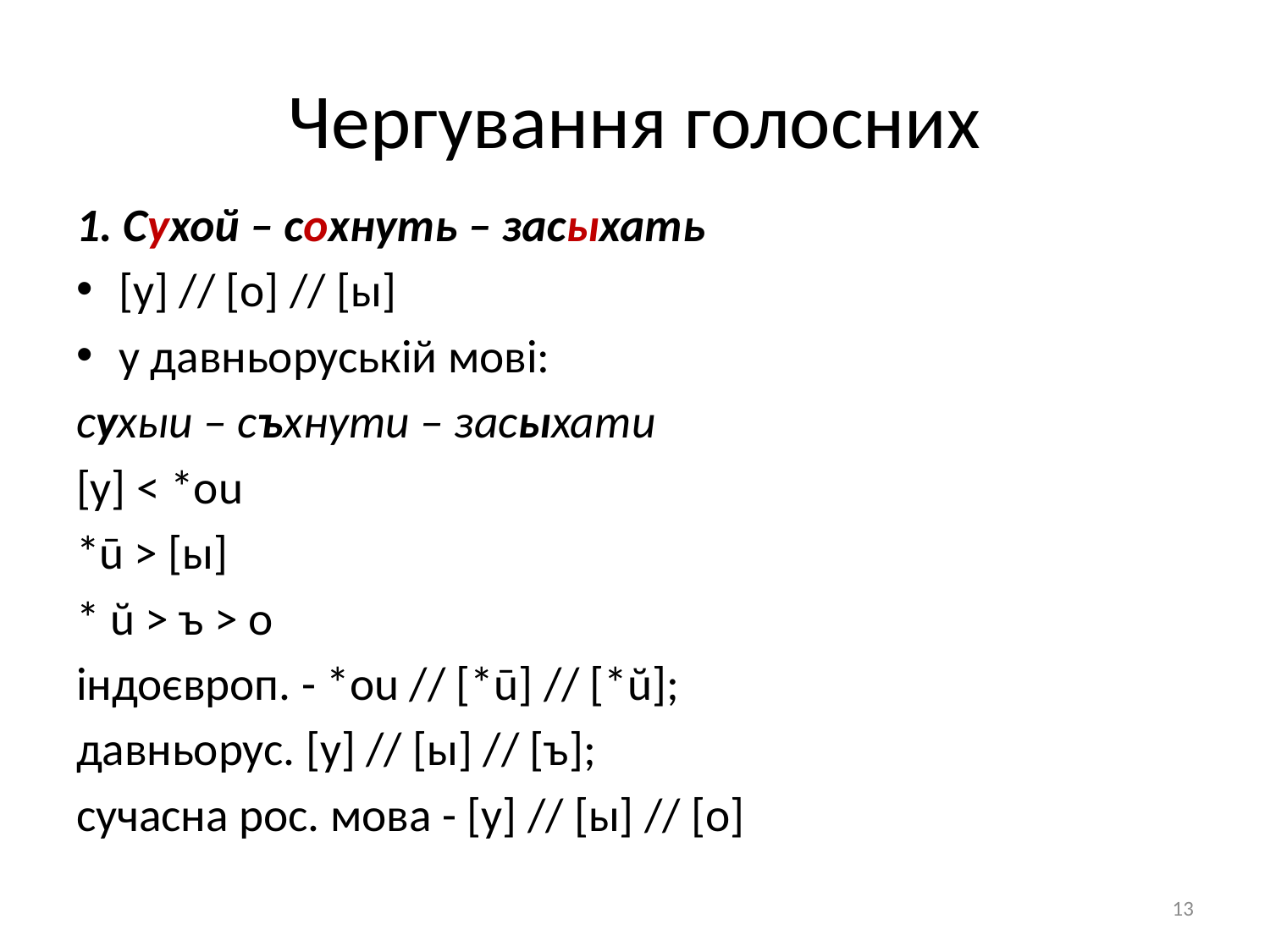

# Чергування голосних
1. Сухой – сохнуть – засыхать
[у] // [о] // [ы]
у давньоруській мові:
сухыи – съхнути – засыхати
[у] < *ou
*ū > [ы]
* ŭ > ъ > o
індоєвроп. - *ou // [*ū] // [*ŭ];
давньорус. [у] // [ы] // [ъ];
сучасна рос. мова - [у] // [ы] // [о]
13